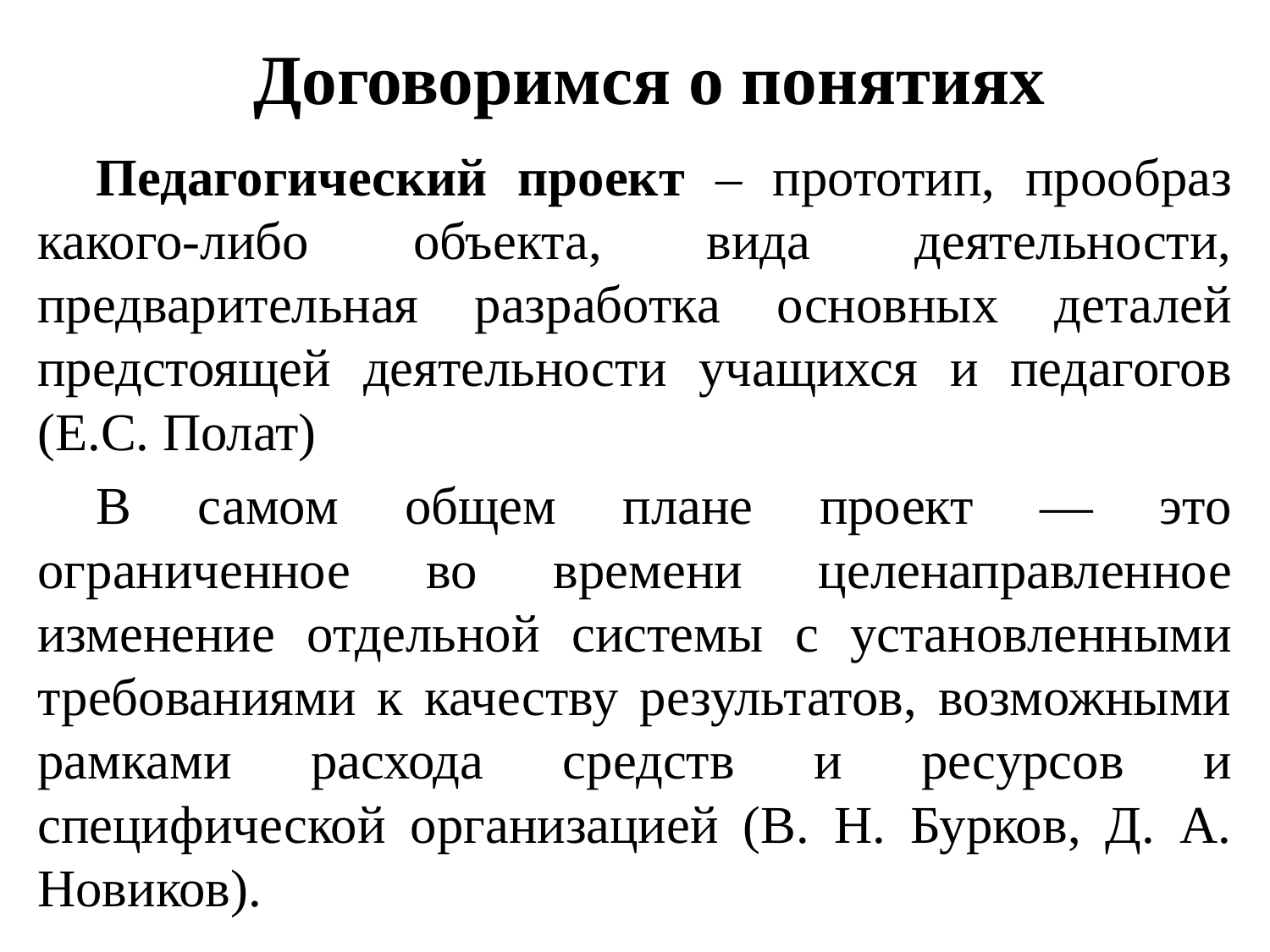

# Договоримся о понятиях
Педагогический проект – прототип, прообраз какого-либо объекта, вида деятельности, предварительная разработка основных деталей предстоящей деятельности учащихся и педагогов (Е.С. Полат)
В самом общем плане проект — это ограниченное во времени целенаправленное изменение отдельной системы с установленными требованиями к качеству результатов, возможными рамками расхода средств и ресурсов и специфической организацией (В. Н. Бурков, Д. А. Новиков).